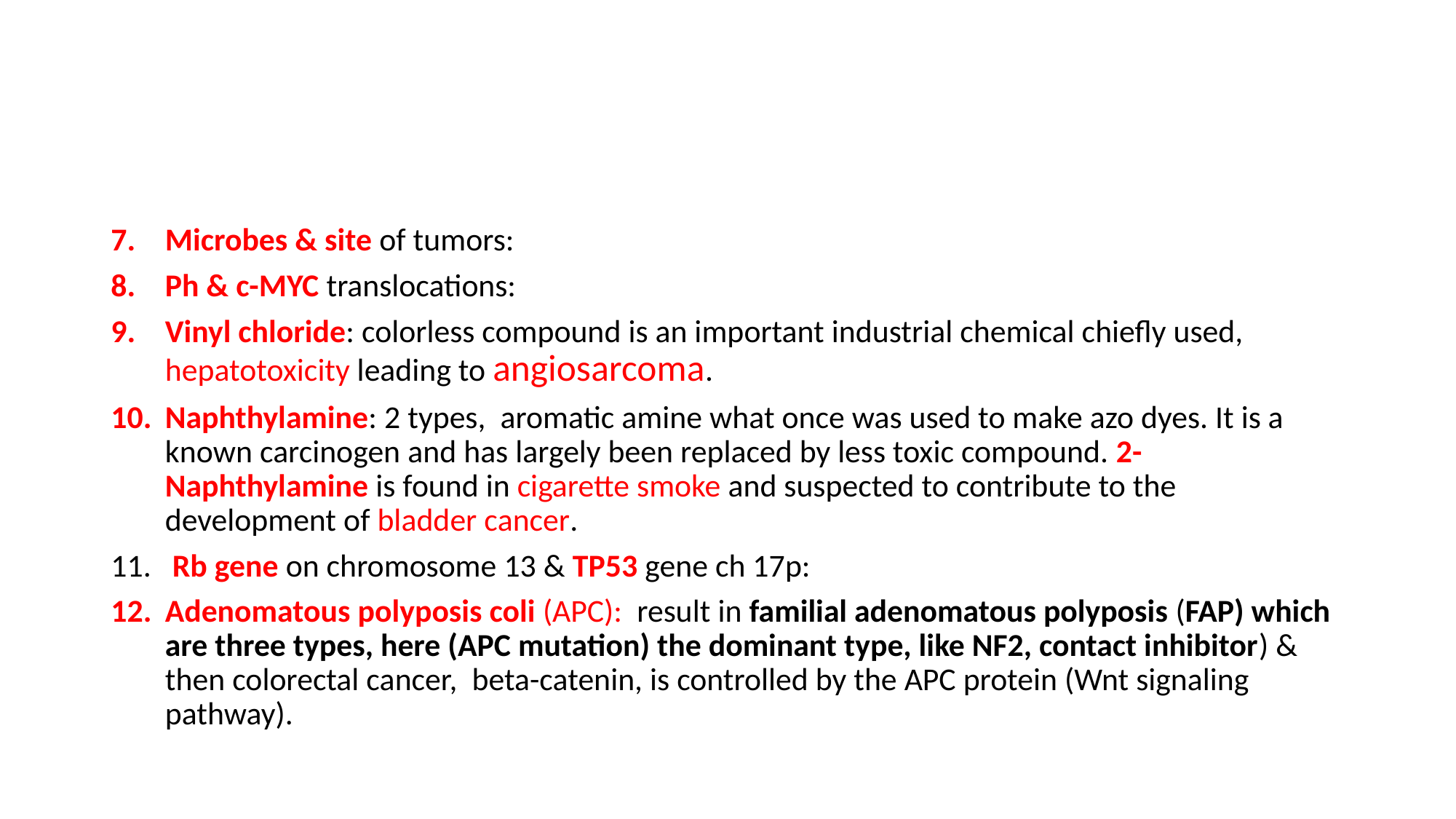

#
Microbes & site of tumors:
Ph & c-MYC translocations:
Vinyl chloride: colorless compound is an important industrial chemical chiefly used, hepatotoxicity leading to angiosarcoma.
Naphthylamine: 2 types,  aromatic amine what once was used to make azo dyes. It is a known carcinogen and has largely been replaced by less toxic compound. 2-Naphthylamine is found in cigarette smoke and suspected to contribute to the development of bladder cancer.
 Rb gene on chromosome 13 & TP53 gene ch 17p:
Adenomatous polyposis coli (APC):  result in familial adenomatous polyposis (FAP) which are three types, here (APC mutation) the dominant type, like NF2, contact inhibitor) & then colorectal cancer,  beta-catenin, is controlled by the APC protein (Wnt signaling pathway).